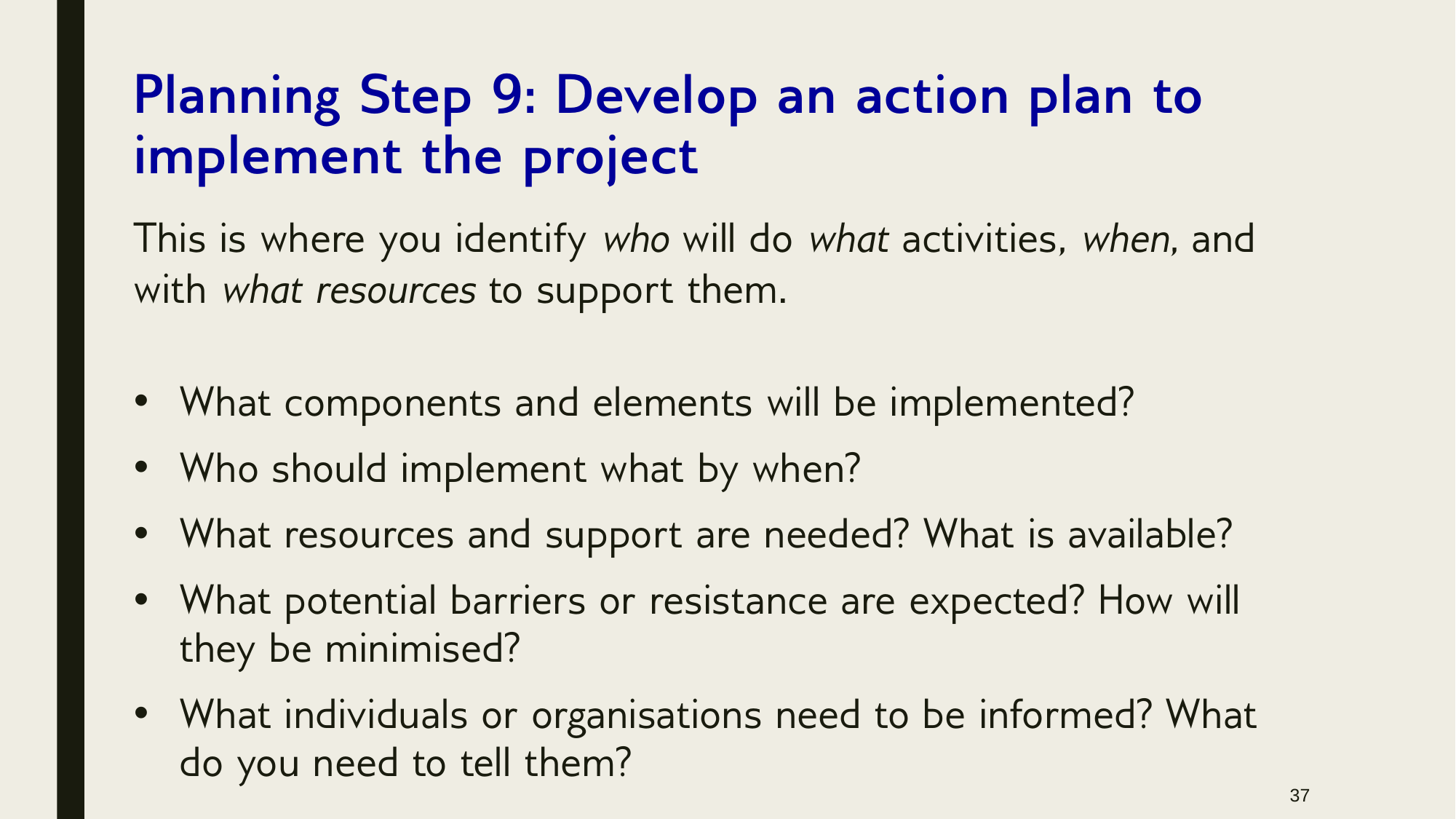

Planning Step 9: Develop an action plan to implement the project
This is where you identify who will do what activities, when, and with what resources to support them.

What components and elements will be implemented?
Who should implement what by when?
What resources and support are needed? What is available?
What potential barriers or resistance are expected? How will they be minimised?
What individuals or organisations need to be informed? What do you need to tell them?

37